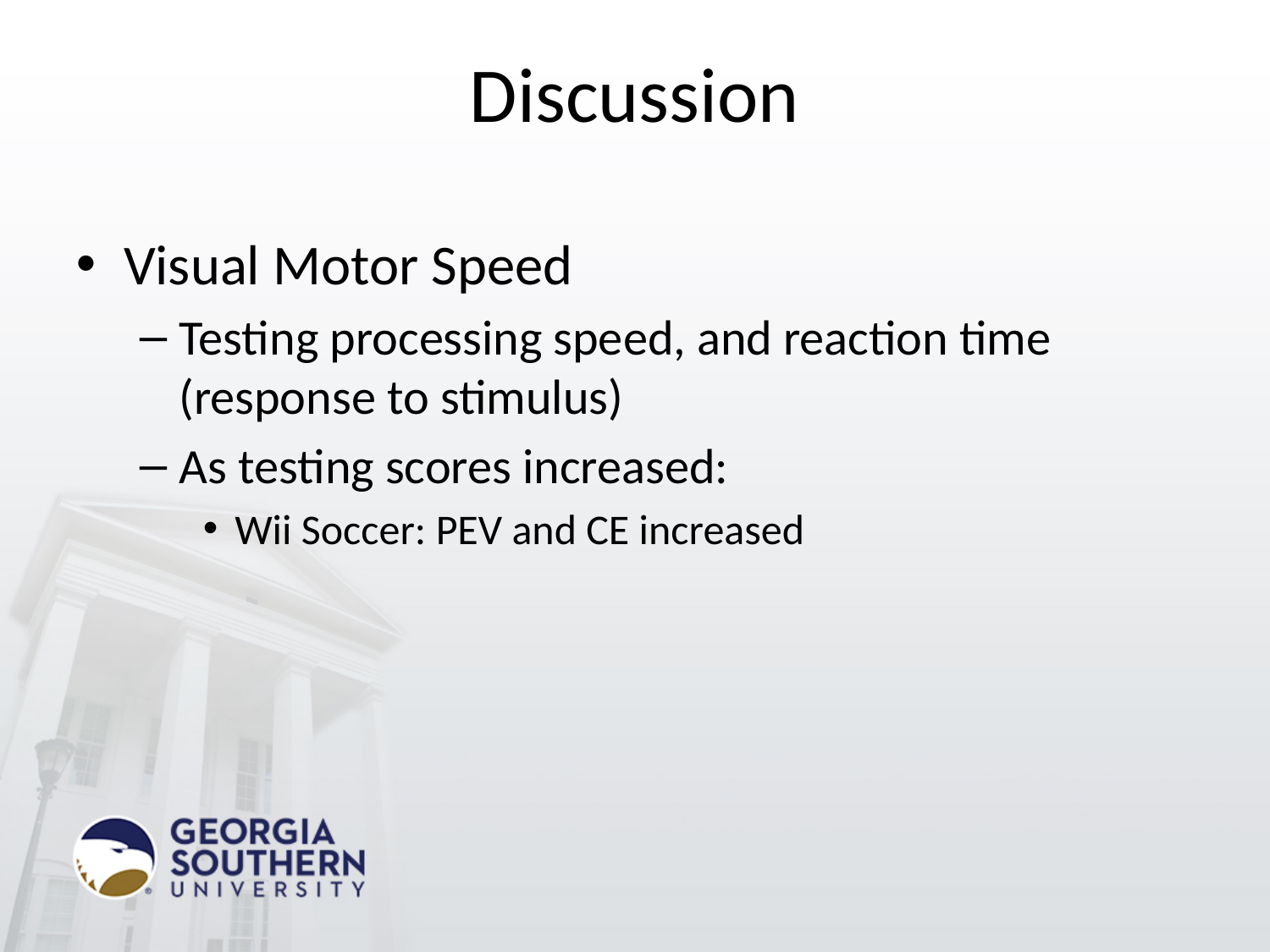

# Discussion
Visual Motor Speed
Testing processing speed, and reaction time (response to stimulus)
As testing scores increased:
Wii Soccer: PEV and CE increased